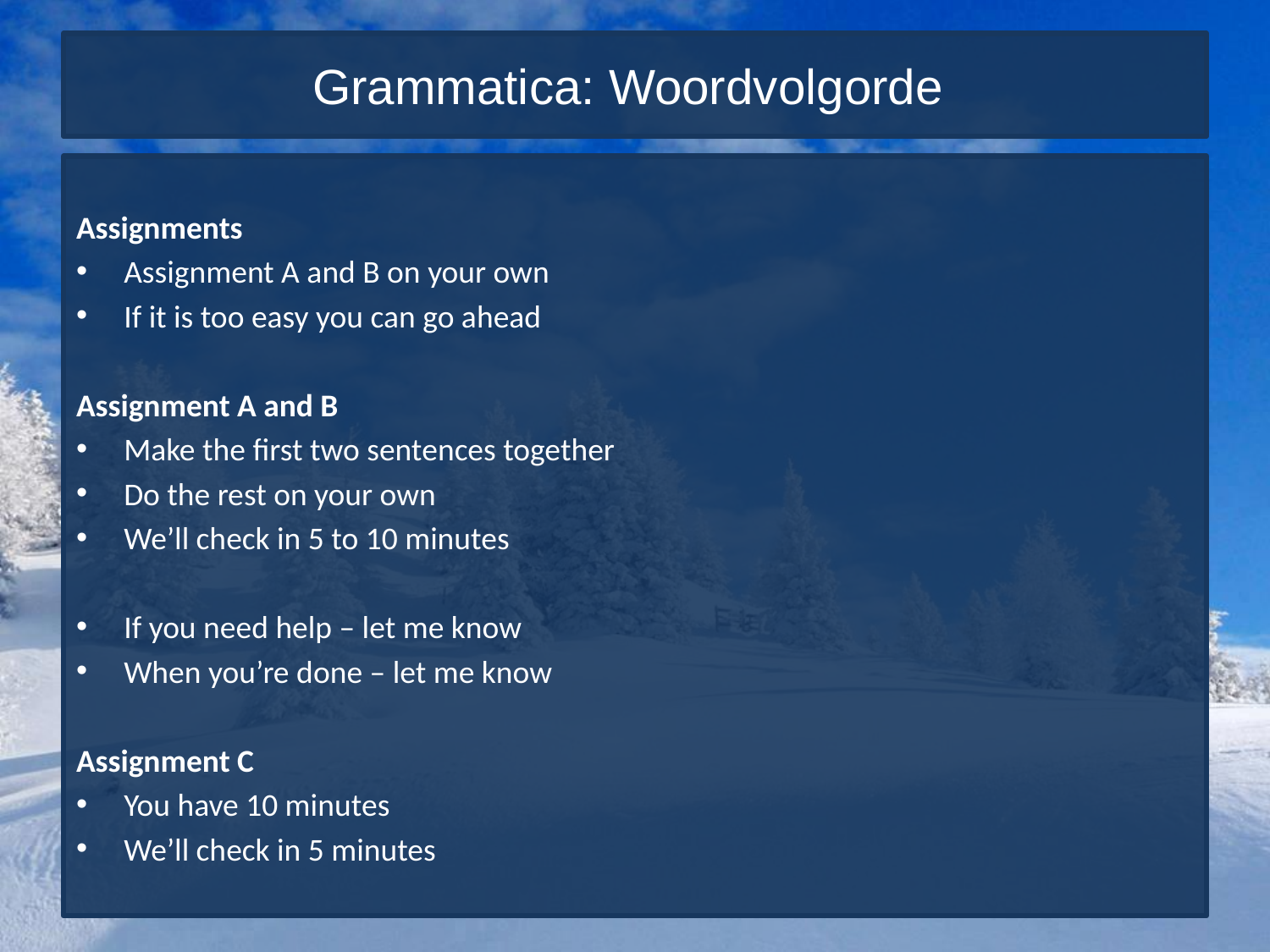

# Grammatica: Woordvolgorde

Assignments
Assignment A and B on your own
If it is too easy you can go ahead

Assignment A and B
Make the first two sentences together
Do the rest on your own
We’ll check in 5 to 10 minutes

If you need help – let me know
When you’re done – let me know

Assignment C
You have 10 minutes
We’ll check in 5 minutes